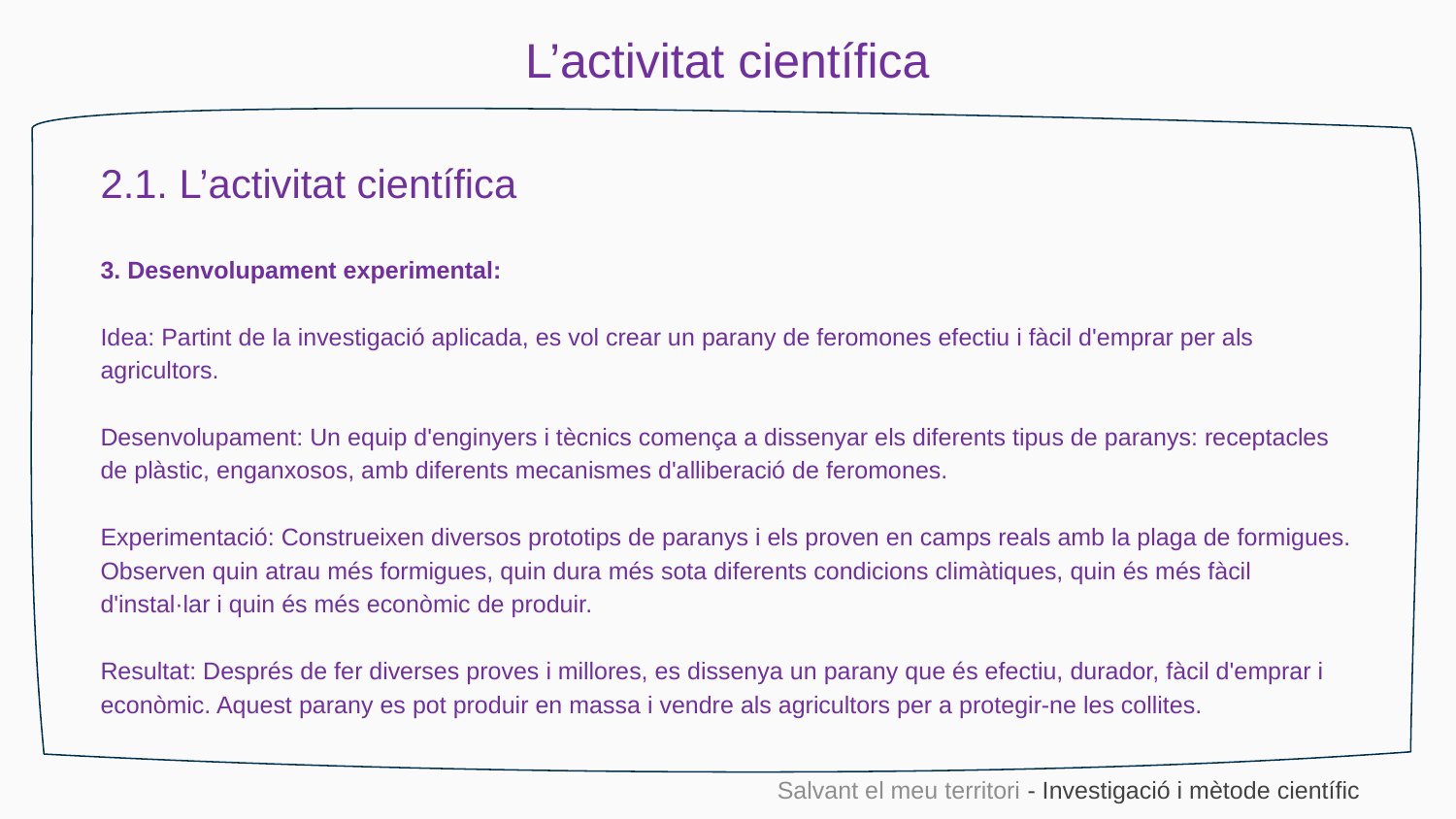

L’activitat científica

2.1. L’activitat científica

3. Desenvolupament experimental:

Idea: Partint de la investigació aplicada, es vol crear un parany de feromones efectiu i fàcil d'emprar per als agricultors.

Desenvolupament: Un equip d'enginyers i tècnics comença a dissenyar els diferents tipus de paranys: receptacles de plàstic, enganxosos, amb diferents mecanismes d'alliberació de feromones.

Experimentació: Construeixen diversos prototips de paranys i els proven en camps reals amb la plaga de formigues. Observen quin atrau més formigues, quin dura més sota diferents condicions climàtiques, quin és més fàcil d'instal·lar i quin és més econòmic de produir.

Resultat: Després de fer diverses proves i millores, es dissenya un parany que és efectiu, durador, fàcil d'emprar i econòmic. Aquest parany es pot produir en massa i vendre als agricultors per a protegir-ne les collites.

Salvant el meu territori - Investigació i mètode científic